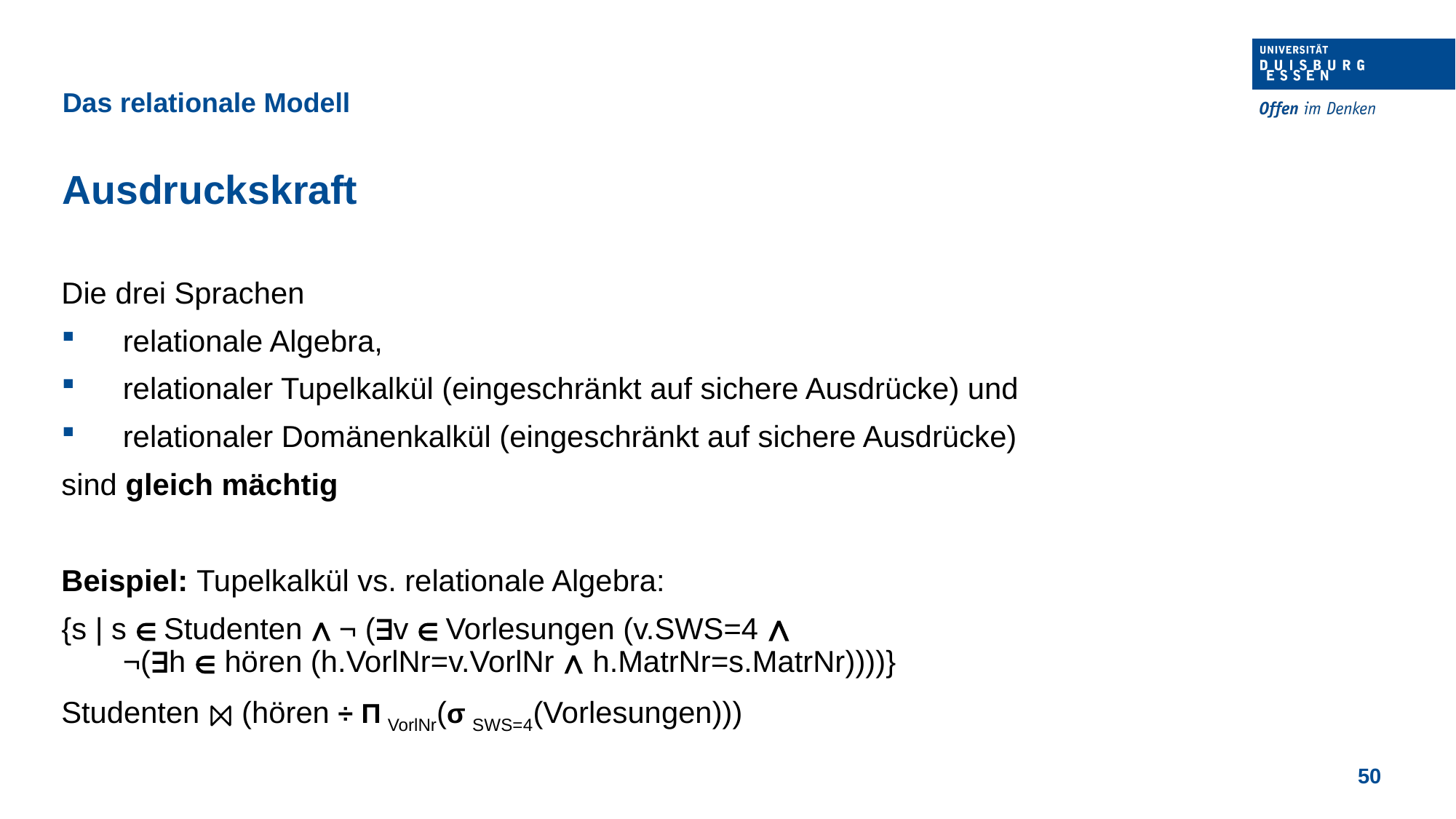

Das relationale Modell
Ausdruckskraft
Die drei Sprachen
relationale Algebra,
relationaler Tupelkalkül (eingeschränkt auf sichere Ausdrücke) und
relationaler Domänenkalkül (eingeschränkt auf sichere Ausdrücke)
sind gleich mächtig

Beispiel: Tupelkalkül vs. relationale Algebra:
{s | s ∈ Studenten ∧ ¬ (∃v ∈ Vorlesungen (v.SWS=4 ∧
¬(∃h ∈ hören (h.VorlNr=v.VorlNr ∧ h.MatrNr=s.MatrNr))))}
Studenten ⨝ (hören ÷ Π VorlNr(σ SWS=4(Vorlesungen)))

50